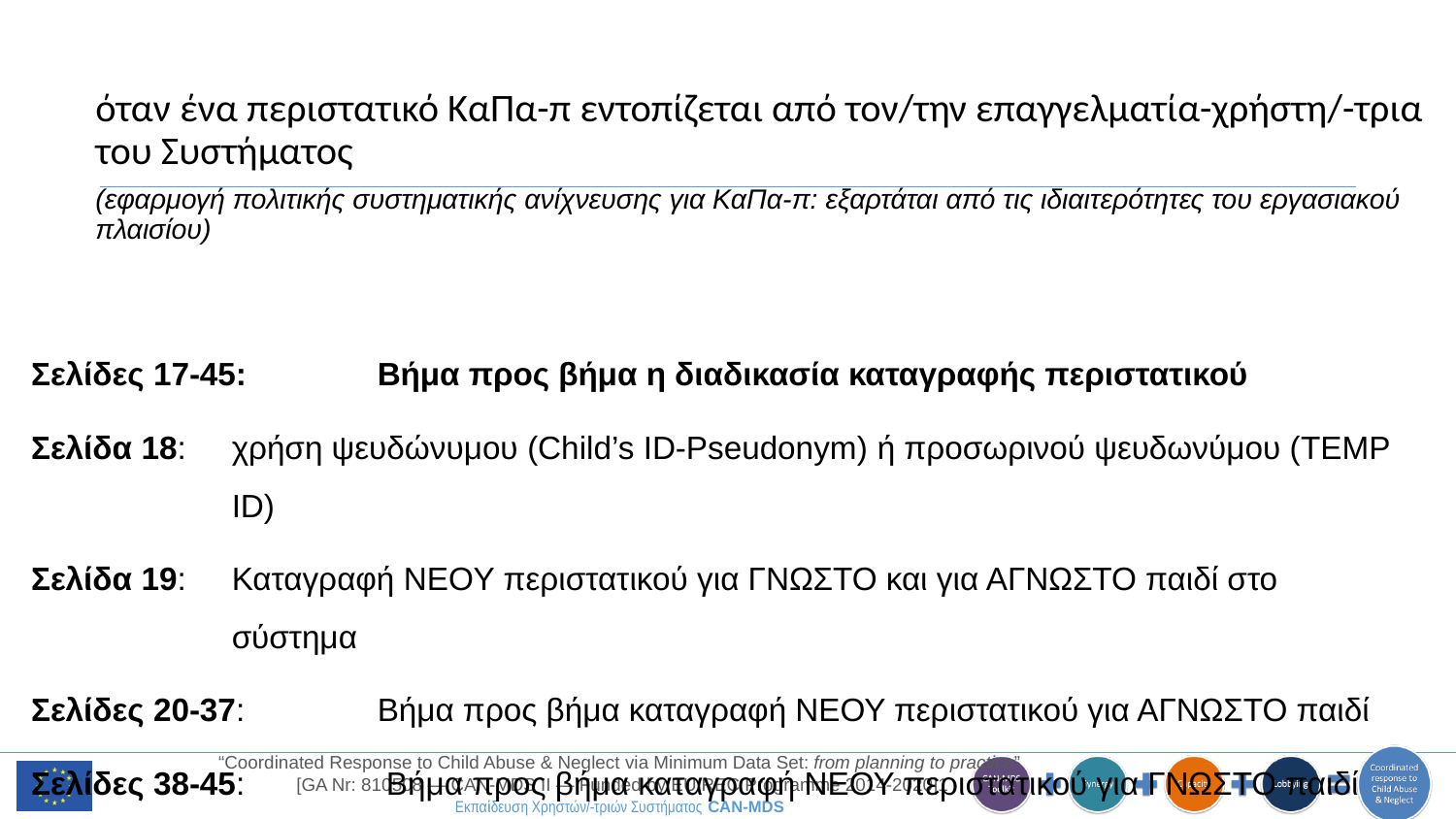

# όταν ένα περιστατικό ΚαΠα-π εντοπίζεται από τον/την επαγγελματία-χρήστη/-τρια του Συστήματος (εφαρμογή πολιτικής συστηματικής ανίχνευσης για ΚαΠα-π: εξαρτάται από τις ιδιαιτερότητες του εργασιακού πλαισίου)
Σελίδες 17-45:  	Βήμα προς βήμα η διαδικασία καταγραφής περιστατικού
Σελίδα 18: 	χρήση ψευδώνυμου (Child’s ID-Pseudonym) ή προσωρινού ψευδωνύμου (TEMP ID)
Σελίδα 19: 	Καταγραφή NEOY περιστατικού για ΓΝΩΣΤΟ και για ΑΓΝΩΣΤΟ παιδί στο σύστημα
Σελίδες 20-37:  	Βήμα προς βήμα καταγραφή ΝΕΟΥ περιστατικού για ΑΓΝΩΣΤΟ παιδί
Σελίδες 38-45: 	 Βήμα προς βήμα καταγραφή ΝΕΟΥ περιστατικού για ΓΝΩΣΤΟ παιδί